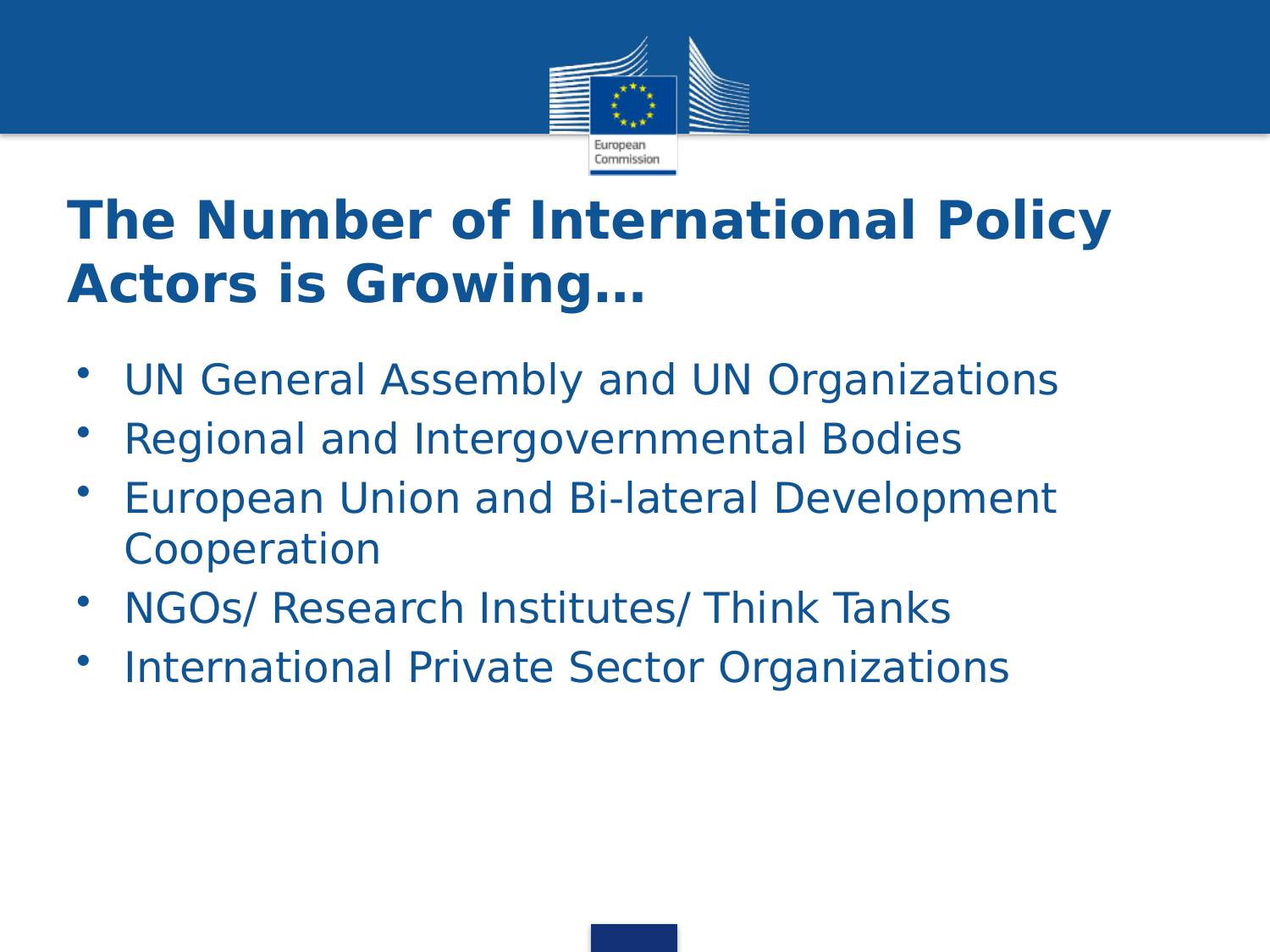

# The Number of International Policy Actors is Growing…
UN General Assembly and UN Organizations
Regional and Intergovernmental Bodies
European Union and Bi-lateral Development Cooperation
NGOs/ Research Institutes/ Think Tanks
International Private Sector Organizations